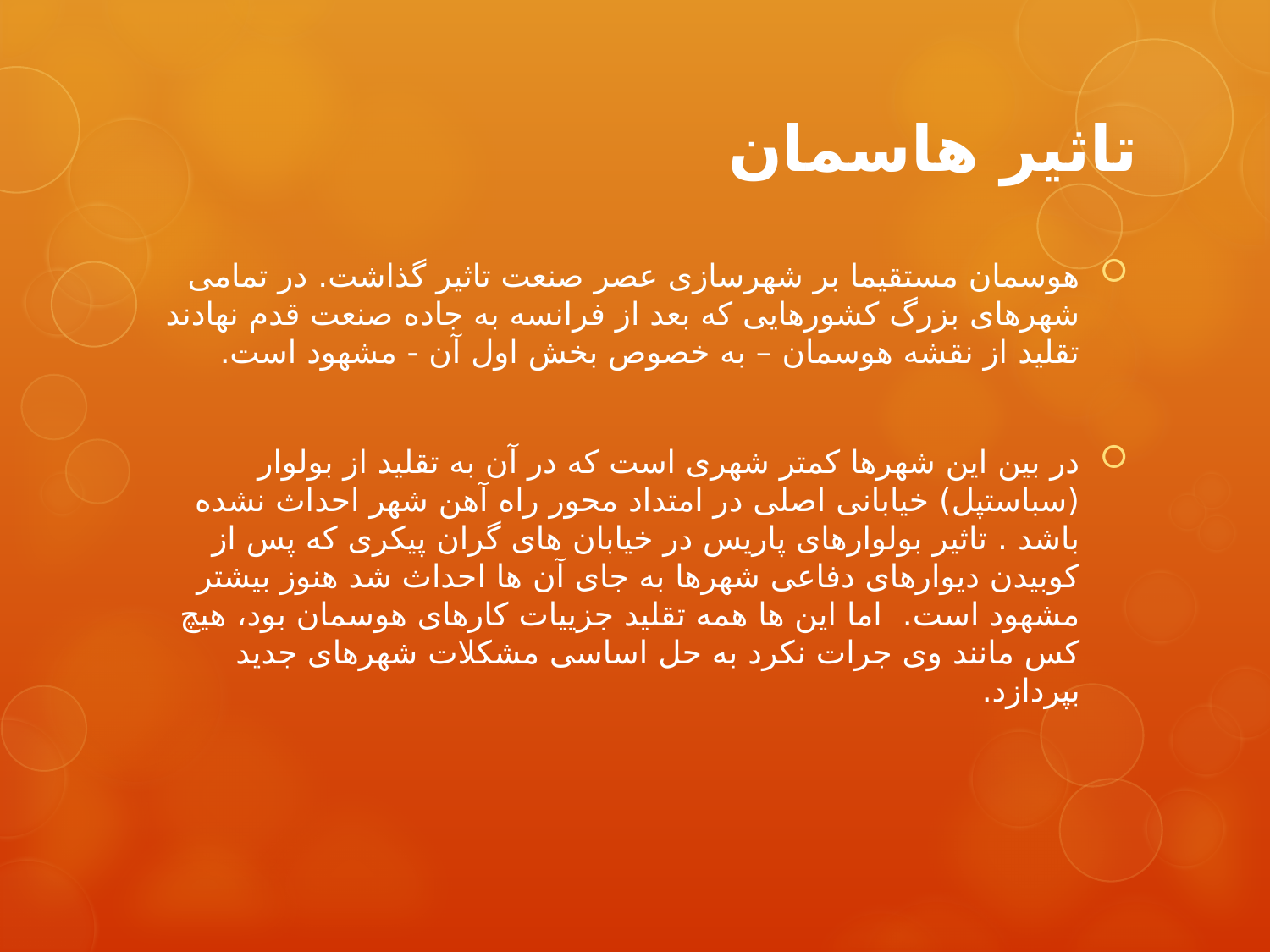

# تاثیر هاسمان
هوسمان مستقیما بر شهرسازی عصر صنعت تاثیر گذاشت. در تمامی شهرهای بزرگ کشورهایی که بعد از فرانسه به جاده صنعت قدم نهادند تقلید از نقشه هوسمان – به خصوص بخش اول آن - مشهود است.

در بین این شهرها کمتر شهری است که در آن به تقلید از بولوار (سباستپل) خیابانی اصلی در امتداد محور راه آهن شهر احداث نشده باشد . تاثیر بولوارهای پاریس در خیابان های گران پیکری که پس از کوبیدن دیوارهای دفاعی شهرها به جای آن ها احداث شد هنوز بیشتر مشهود است.  اما این ها همه تقلید جزییات کارهای هوسمان بود، هیچ کس مانند وی جرات نکرد به حل اساسی مشکلات شهرهای جدید بپردازد.